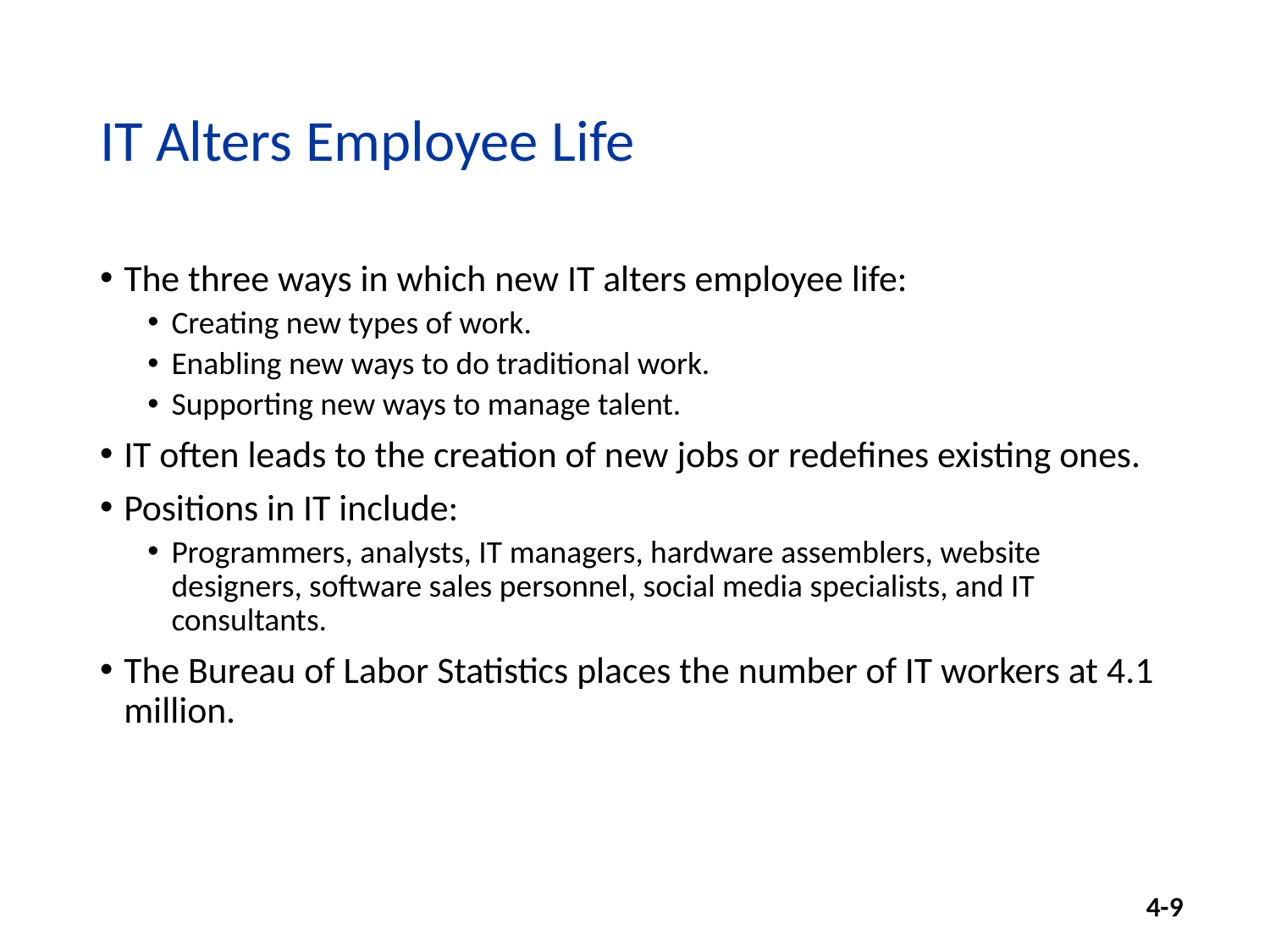

# IT Alters Employee Life
The three ways in which new IT alters employee life:
Creating new types of work.
Enabling new ways to do traditional work.
Supporting new ways to manage talent.
IT often leads to the creation of new jobs or redefines existing ones.
Positions in IT include:
Programmers, analysts, IT managers, hardware assemblers, website designers, software sales personnel, social media specialists, and IT consultants.
The Bureau of Labor Statistics places the number of IT workers at 4.1 million.